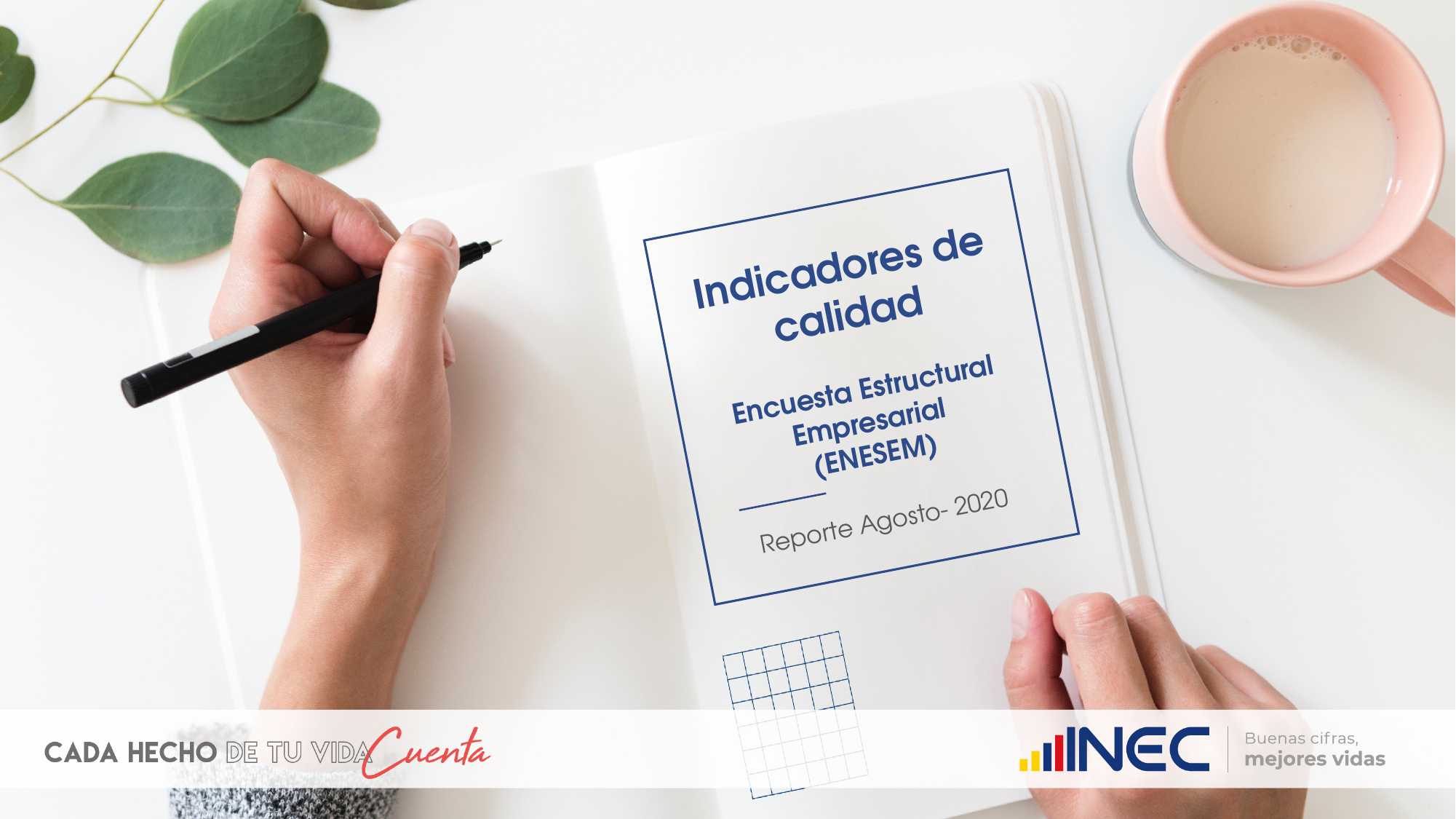

# Indicadores de calidad Encuesta Estructural Empresarial (ENESEM)
Reporte Agosto- 2020